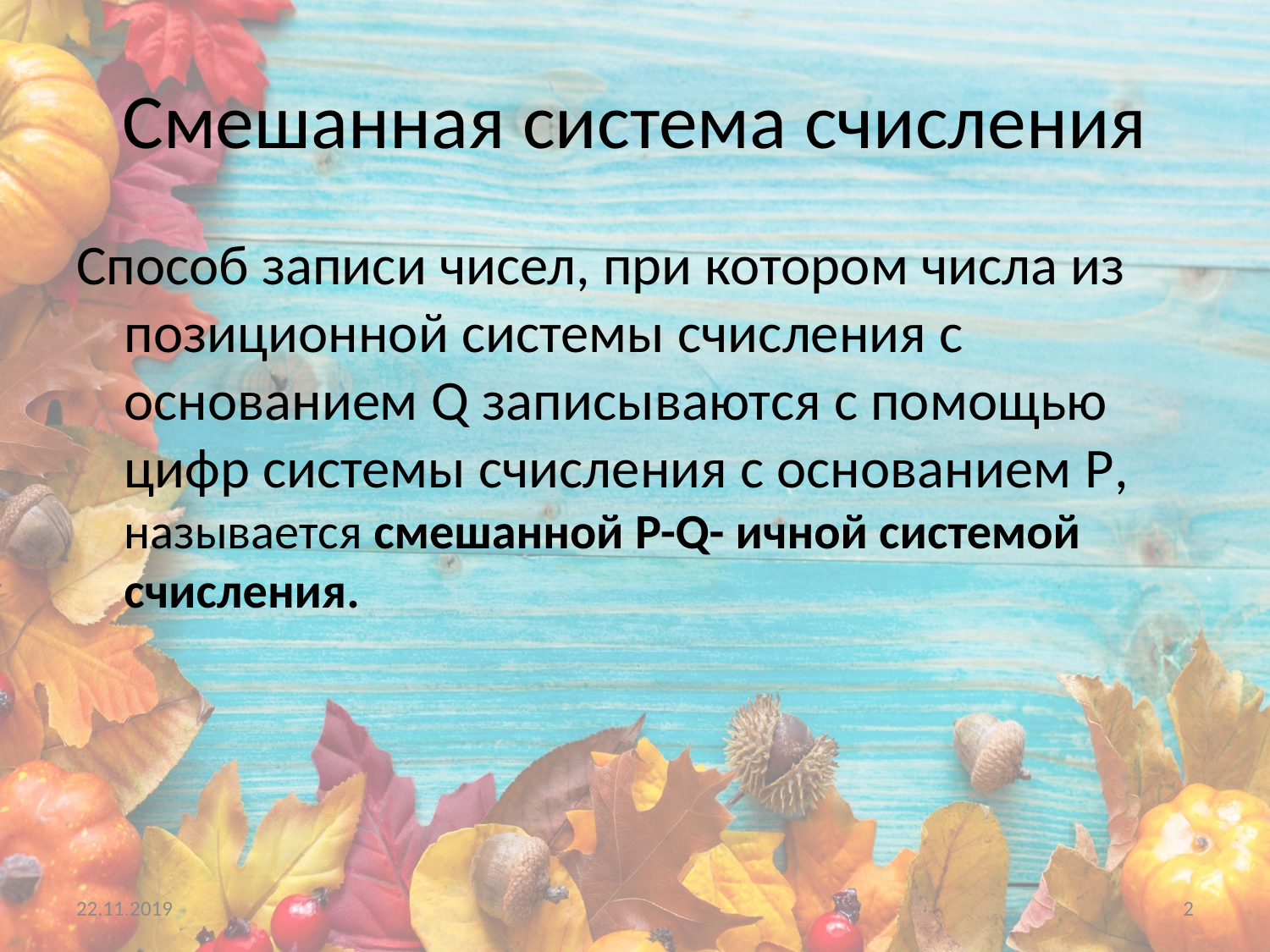

# Смешанная система счисления
Способ записи чисел, при котором числа из позиционной системы счисления с основанием Q записываются с помощью цифр системы счисления с основанием P, называется смешанной P-Q- ичной системой счисления.
22.11.2019
2